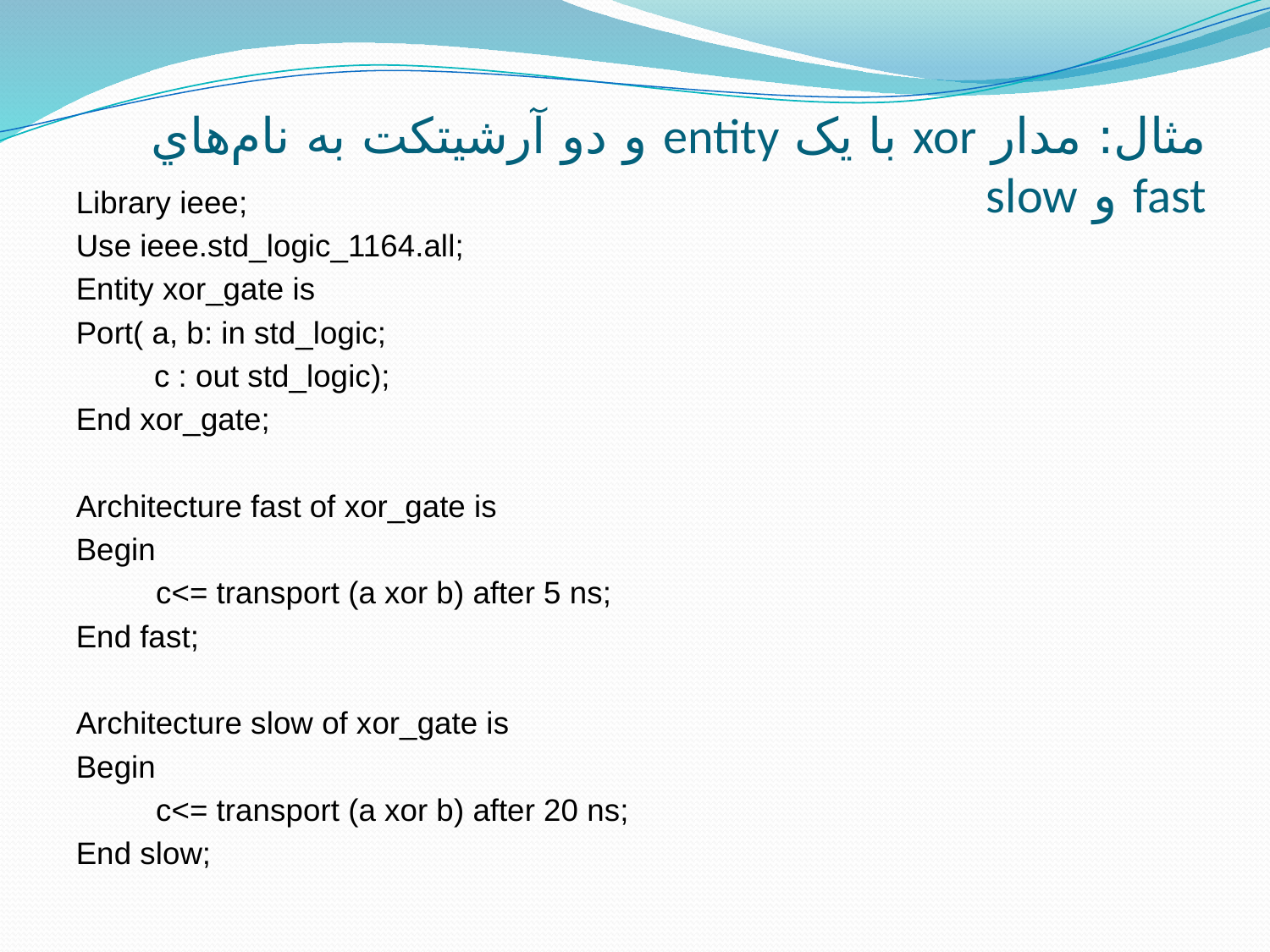

# مثال: مدار xor با يک entity و دو آرشيتکت به نام‌هاي fast و slow
Library ieee;
Use ieee.std_logic_1164.all;
Entity xor_gate is
Port( a, b: in std_logic;
         c : out std_logic);
End xor_gate;

Architecture fast of xor_gate is
Begin
	c<= transport (a xor b) after 5 ns;
End fast;

Architecture slow of xor_gate is
Begin
	c<= transport (a xor b) after 20 ns;
End slow;